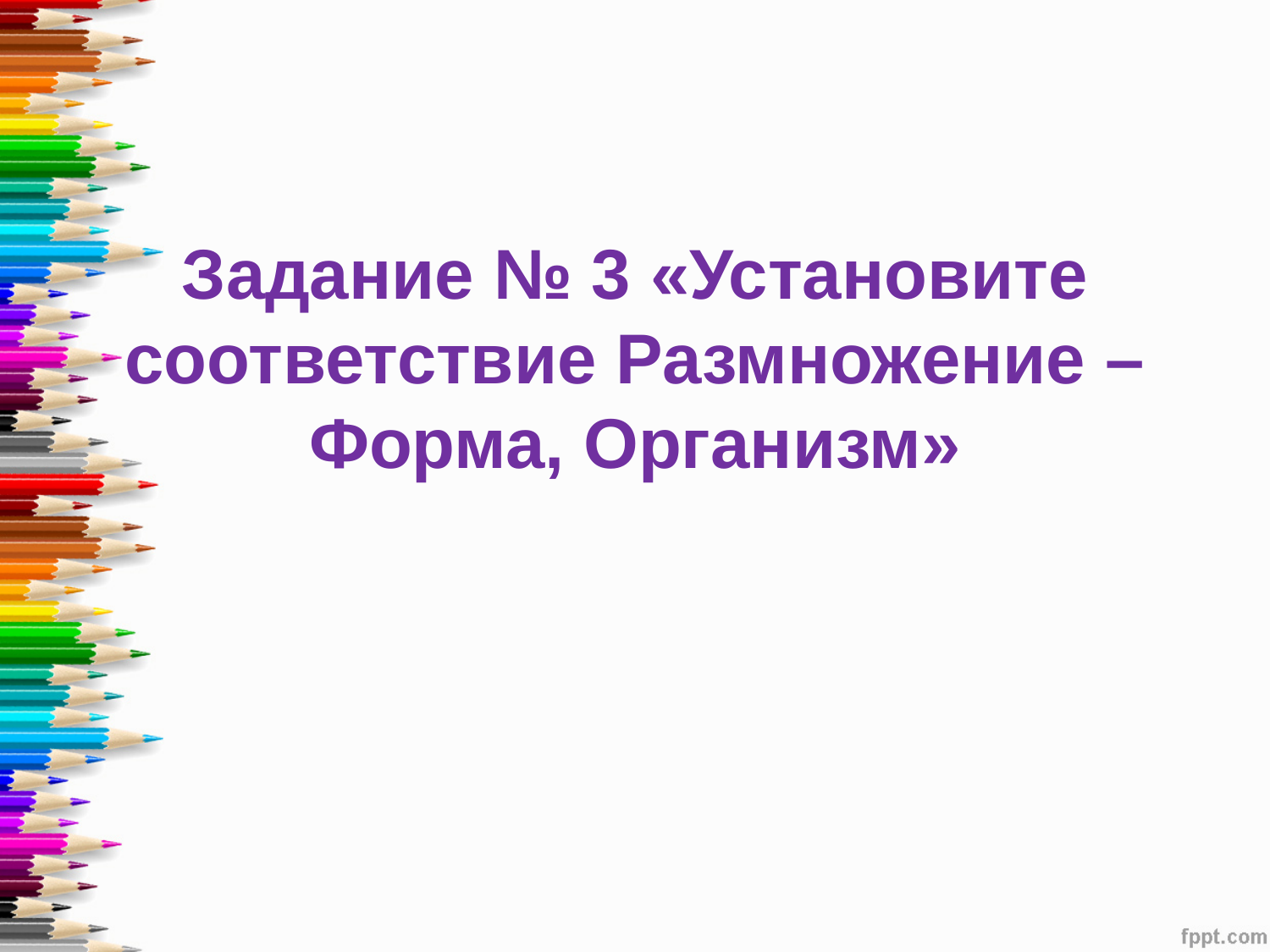

#
Задание № 3 «Установите соответствие Размножение – Форма, Организм»